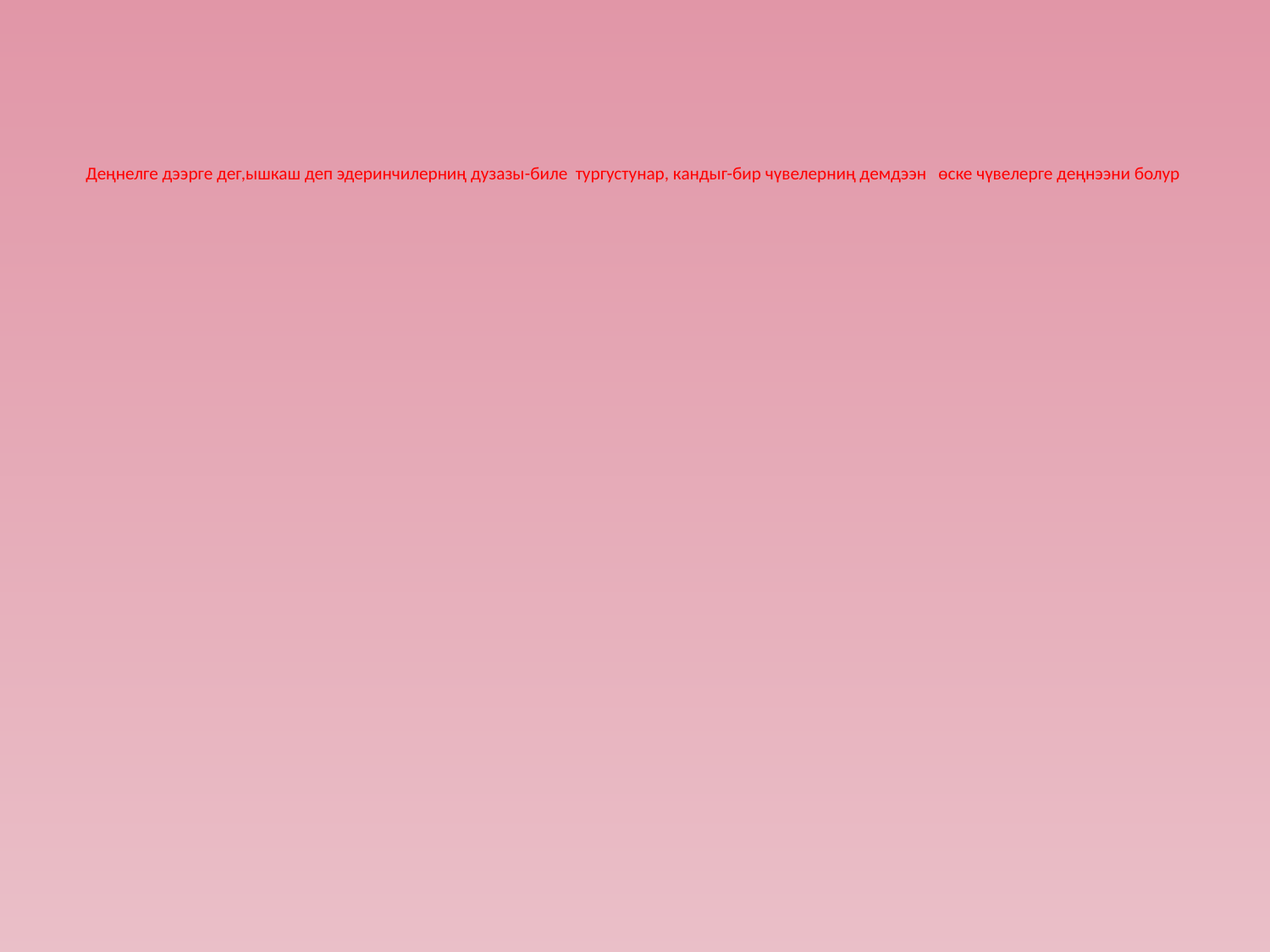

# Деңнелге дээрге дег,ышкаш деп эдеринчилерниң дузазы-биле  тургустунар, кандыг-бир чүвелерниң демдээн   ѳске чүвелерге деңнээни болур